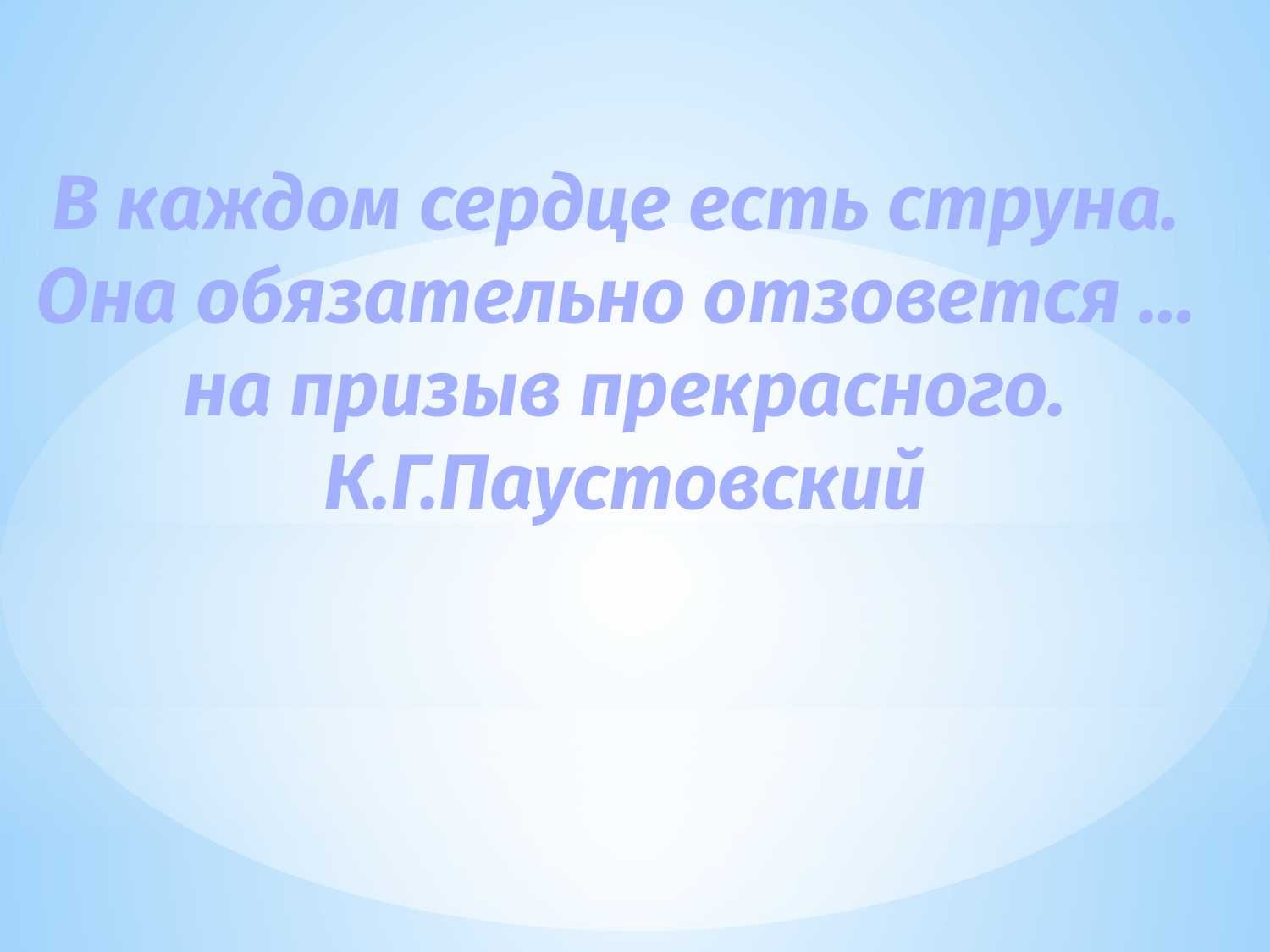

В каждом сердце есть струна.
Она обязательно отзовется …
на призыв прекрасного.
К.Г.Паустовский